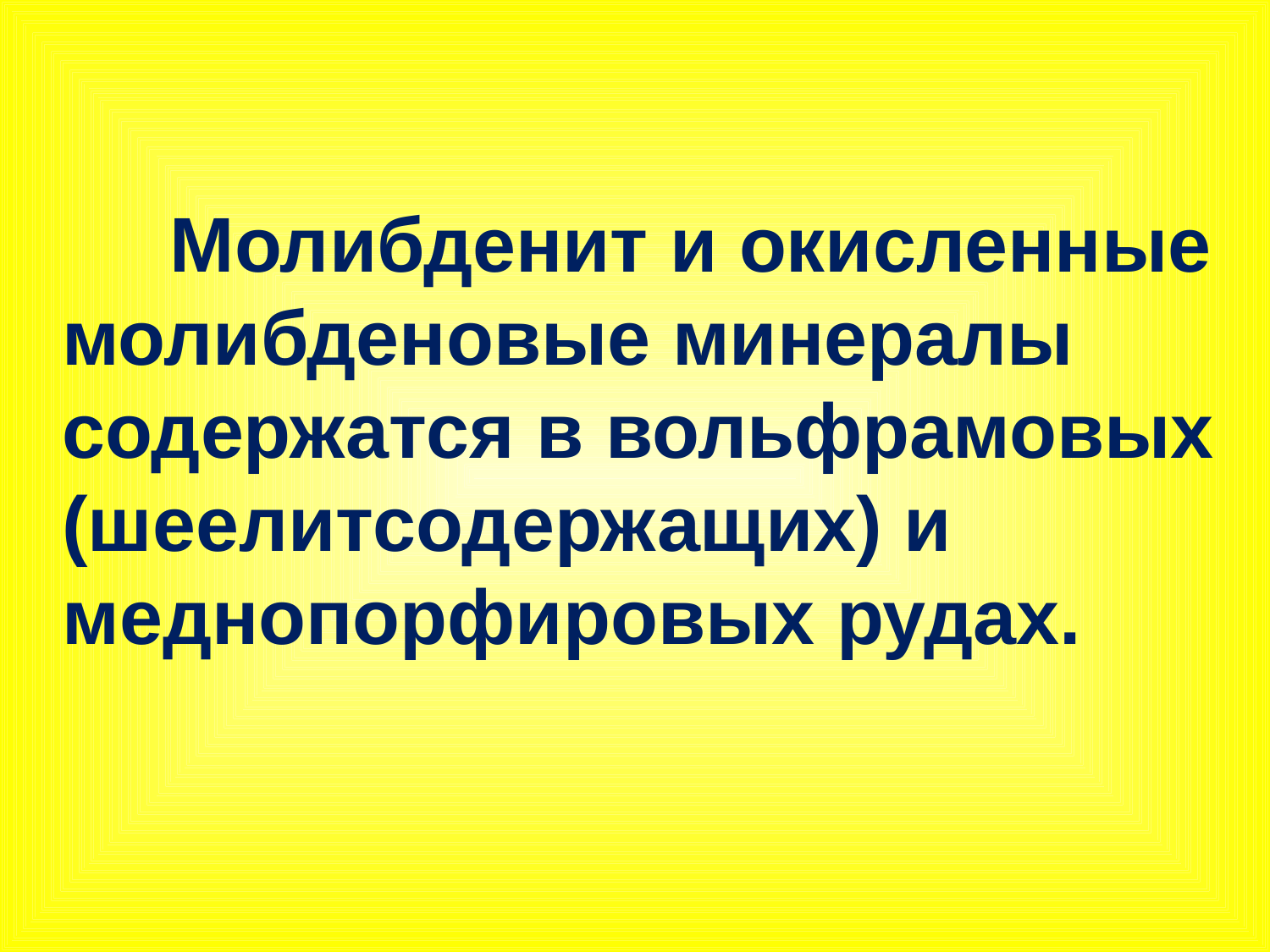

Молибденит и окисленные молибденовые минералы содержатся в вольфрамовых (шеелитсодержащих) и меднопорфировых рудах.